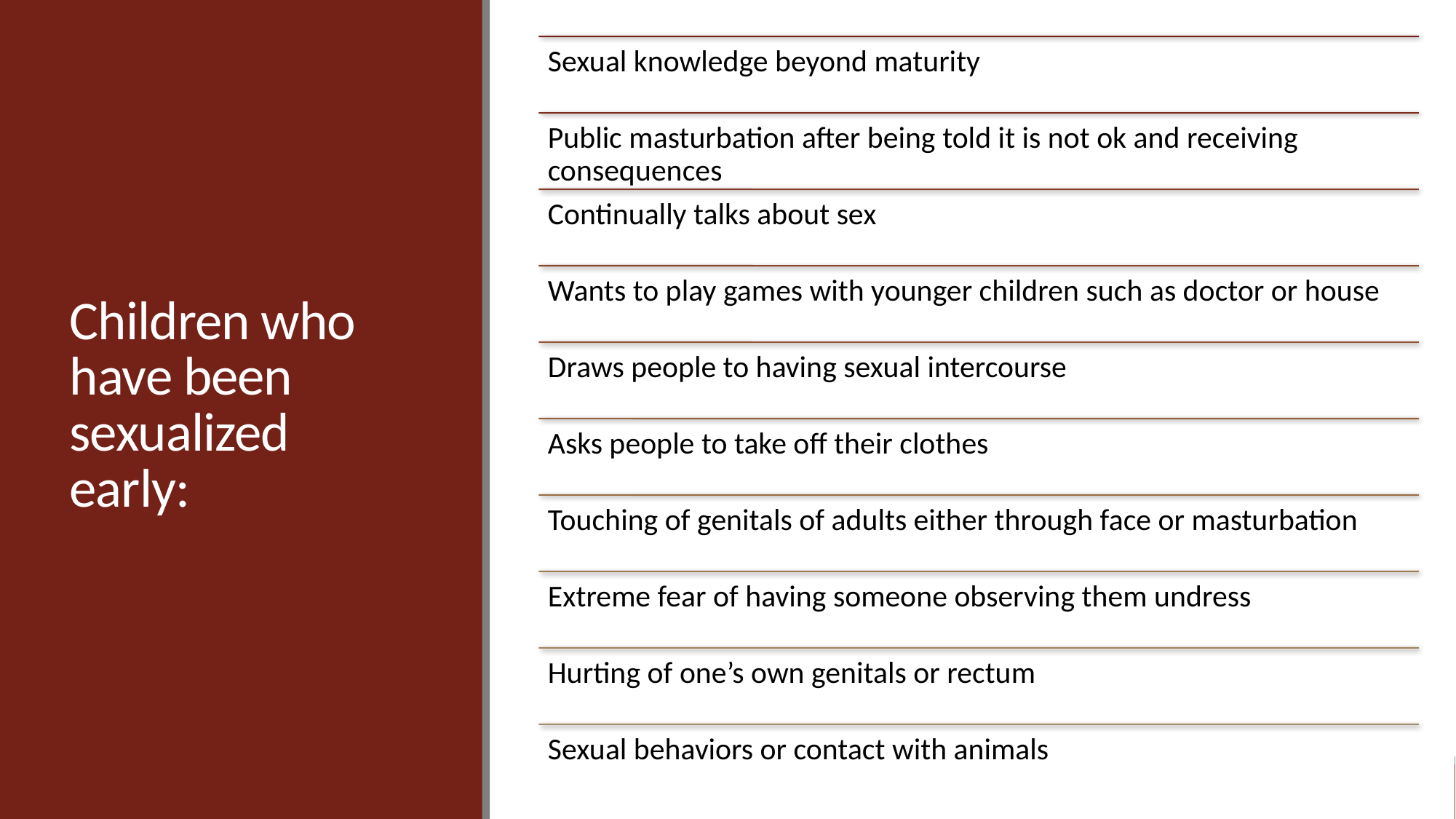

Sexual knowledge beyond maturity
Public masturbation after being told it is not ok and receiving consequences
Continually talks about sex
Wants to play games with younger children such as doctor or house
Draws people to having sexual intercourse
Asks people to take off their clothes
Touching of genitals of adults either through face or masturbation
Extreme fear of having someone observing them undress
Hurting of one’s own genitals or rectum
Sexual behaviors or contact with animals
# Children who have been sexualized early: